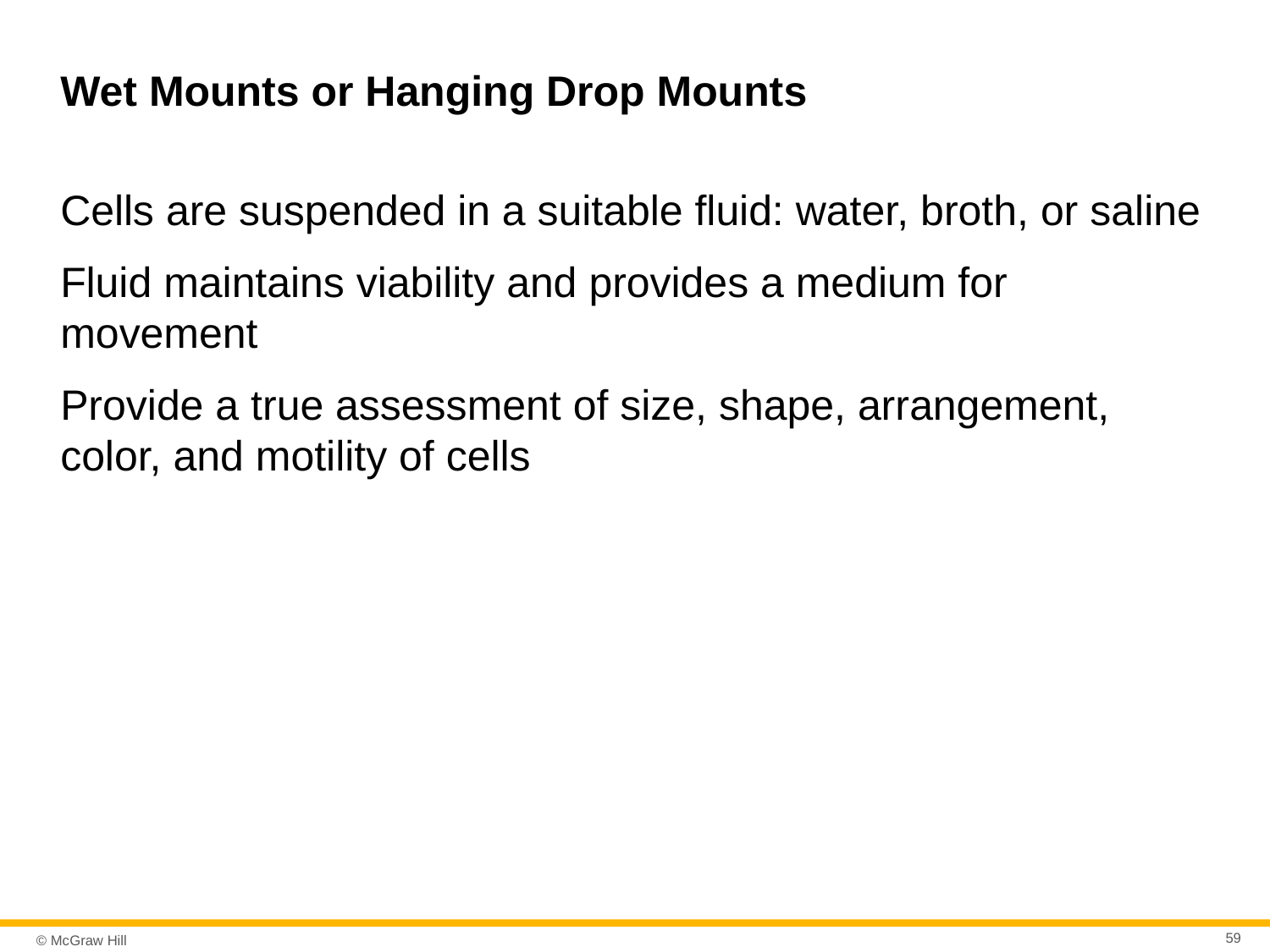

# Wet Mounts or Hanging Drop Mounts
Cells are suspended in a suitable fluid: water, broth, or saline
Fluid maintains viability and provides a medium for movement
Provide a true assessment of size, shape, arrangement, color, and motility of cells